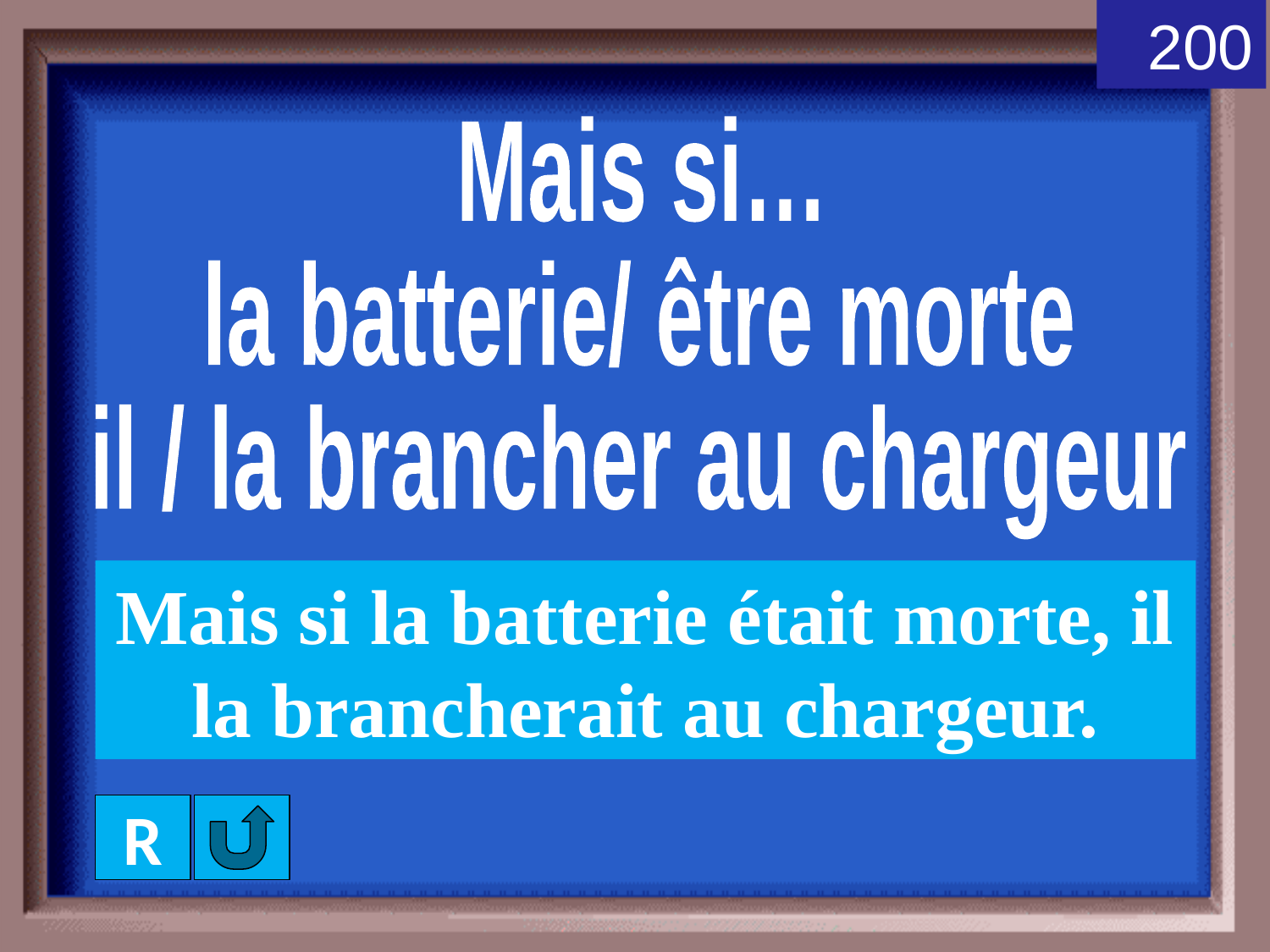

200
Mais si…
la batterie/ être morte
il / la brancher au chargeur
Mais si la batterie était morte, il la brancherait au chargeur.
R